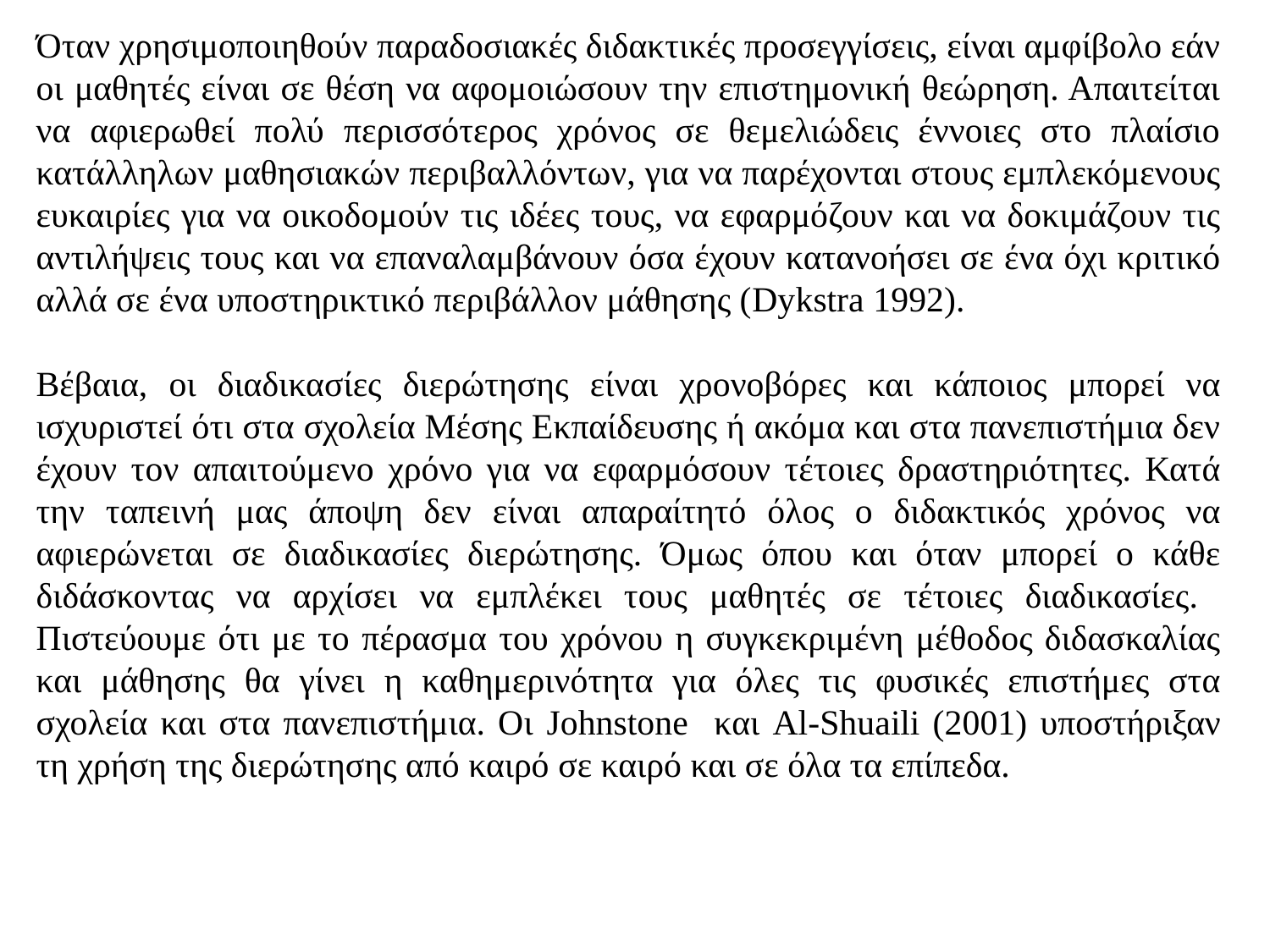

Όταν χρησιμοποιηθούν παραδοσιακές διδακτικές προσεγγίσεις, είναι αμφίβολο εάν οι μαθητές είναι σε θέση να αφομοιώσουν την επιστημονική θεώρηση. Απαιτείται να αφιερωθεί πολύ περισσότερος χρόνος σε θεμελιώδεις έννοιες στο πλαίσιο κατάλληλων μαθησιακών περιβαλλόντων, για να παρέχονται στους εμπλεκόμενους ευκαιρίες για να οικοδομούν τις ιδέες τους, να εφαρμόζουν και να δοκιμάζουν τις αντιλήψεις τους και να επαναλαμβάνουν όσα έχουν κατανοήσει σε ένα όχι κριτικό αλλά σε ένα υποστηρικτικό περιβάλλον μάθησης (Dykstra 1992).

Βέβαια, οι διαδικασίες διερώτησης είναι χρονοβόρες και κάποιος μπορεί να ισχυριστεί ότι στα σχολεία Μέσης Εκπαίδευσης ή ακόμα και στα πανεπιστήμια δεν έχουν τον απαιτούμενο χρόνο για να εφαρμόσουν τέτοιες δραστηριότητες. Κατά την ταπεινή μας άποψη δεν είναι απαραίτητό όλος ο διδακτικός χρόνος να αφιερώνεται σε διαδικασίες διερώτησης. Όμως όπου και όταν μπορεί ο κάθε διδάσκοντας να αρχίσει να εμπλέκει τους μαθητές σε τέτοιες διαδικασίες.  Πιστεύουμε ότι με το πέρασμα του χρόνου η συγκεκριμένη μέθοδος διδασκαλίας και μάθησης θα γίνει η καθημερινότητα για όλες τις φυσικές επιστήμες στα σχολεία και στα πανεπιστήμια. Οι Johnstone  και Al-Shuaili (2001) υποστήριξαν τη χρήση της διερώτησης από καιρό σε καιρό και σε όλα τα επίπεδα.